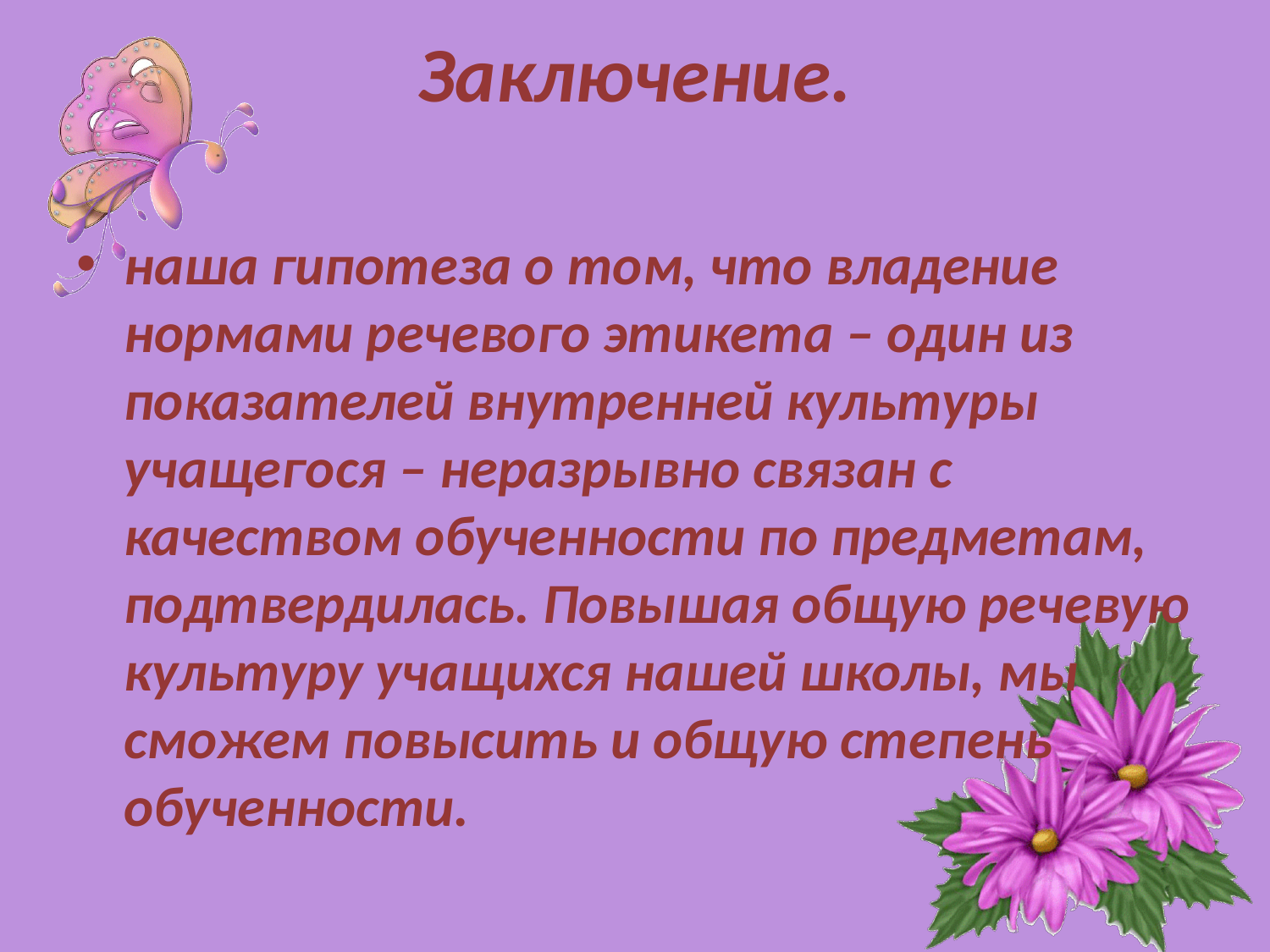

# Заключение.
наша гипотеза о том, что владение нормами речевого этикета – один из показателей внутренней культуры учащегося – неразрывно связан с качеством обученности по предметам, подтвердилась. Повышая общую речевую культуру учащихся нашей школы, мы сможем повысить и общую степень обученности.